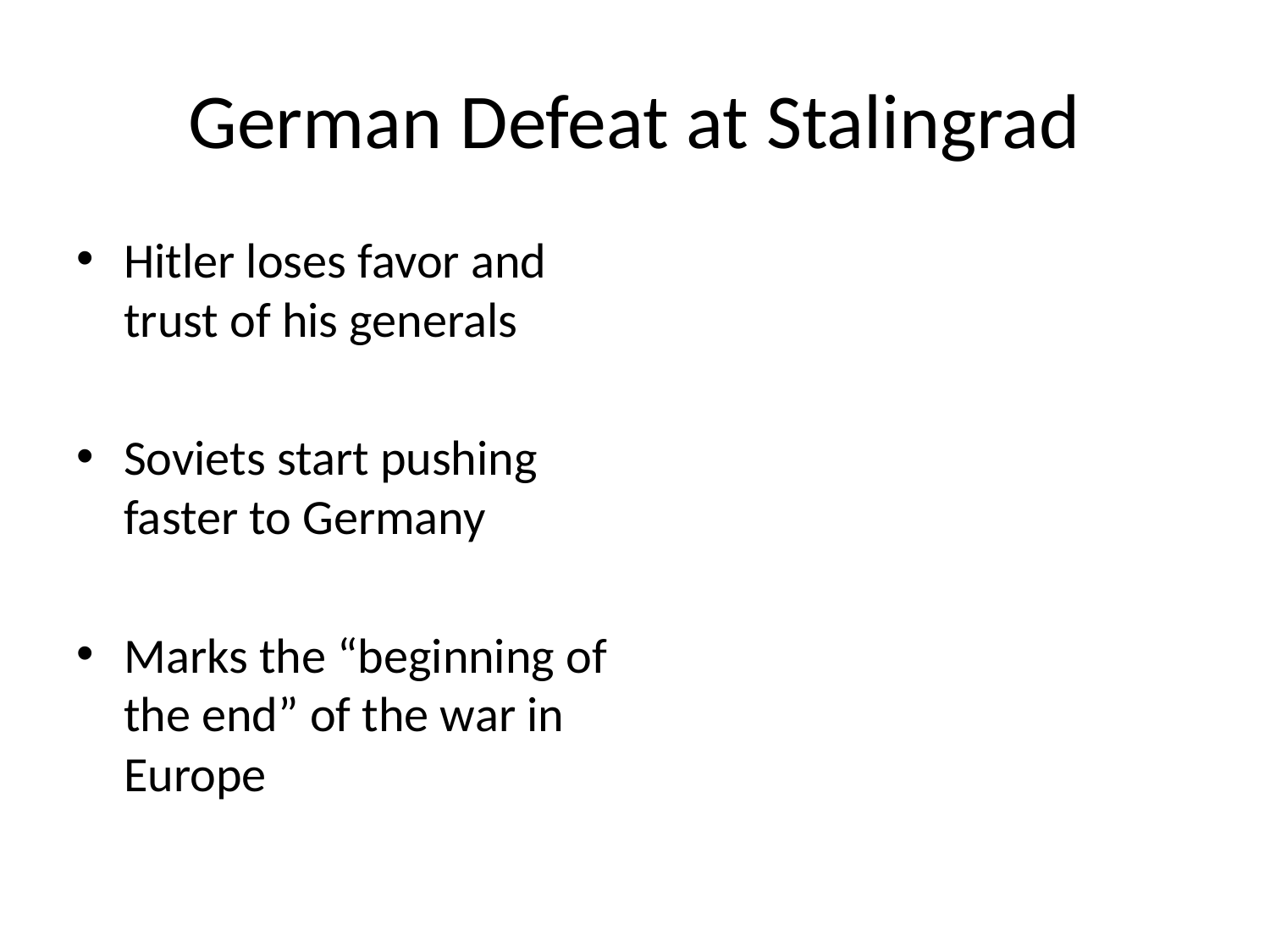

# German Defeat at Stalingrad
Hitler loses favor and trust of his generals

Soviets start pushing faster to Germany

Marks the “beginning of the end” of the war in Europe